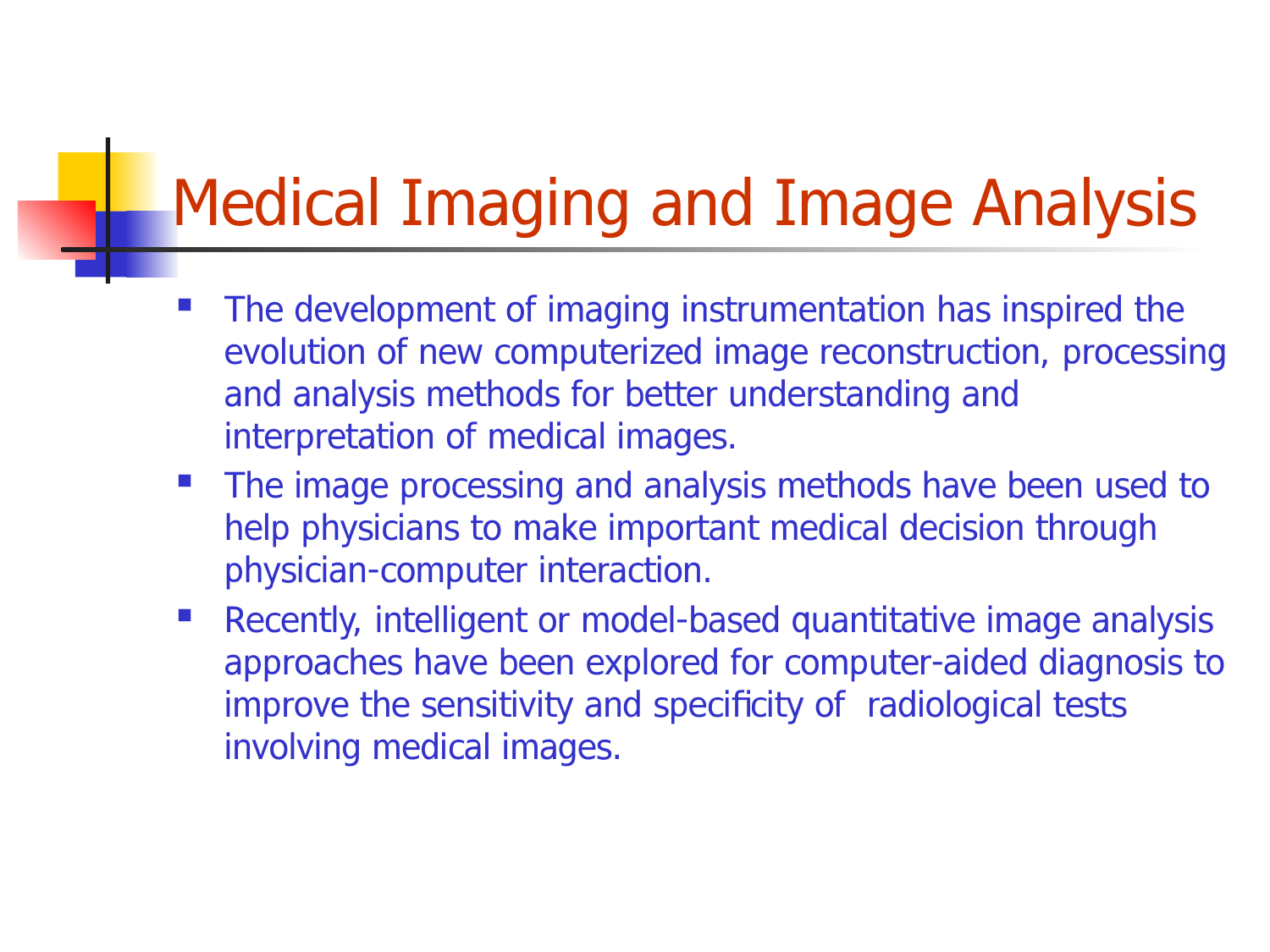

# Medical Imaging and Image Analysis
The development of imaging instrumentation has inspired the evolution of new computerized image reconstruction, processing and analysis methods for better understanding and interpretation of medical images.
The image processing and analysis methods have been used to help physicians to make important medical decision through physician-computer interaction.
Recently, intelligent or model-based quantitative image analysis approaches have been explored for computer-aided diagnosis to improve the sensitivity and specificity of  radiological tests involving medical images.